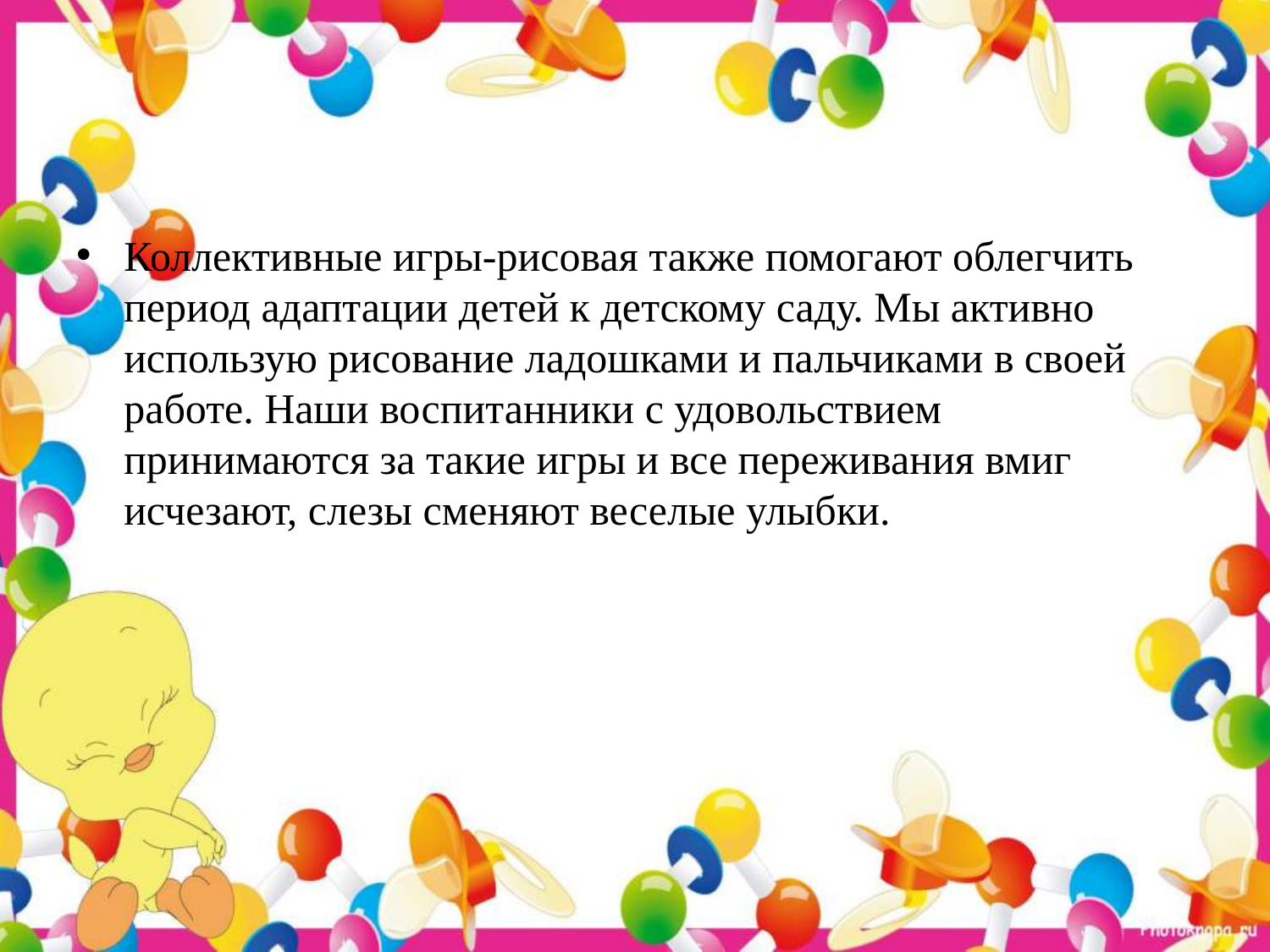

#
Коллективные игры-рисовая также помогают облегчить период адаптации детей к детскому саду. Мы активно использую рисование ладошками и пальчиками в своей работе. Наши воспитанники с удовольствием принимаются за такие игры и все переживания вмиг исчезают, слезы сменяют веселые улыбки.